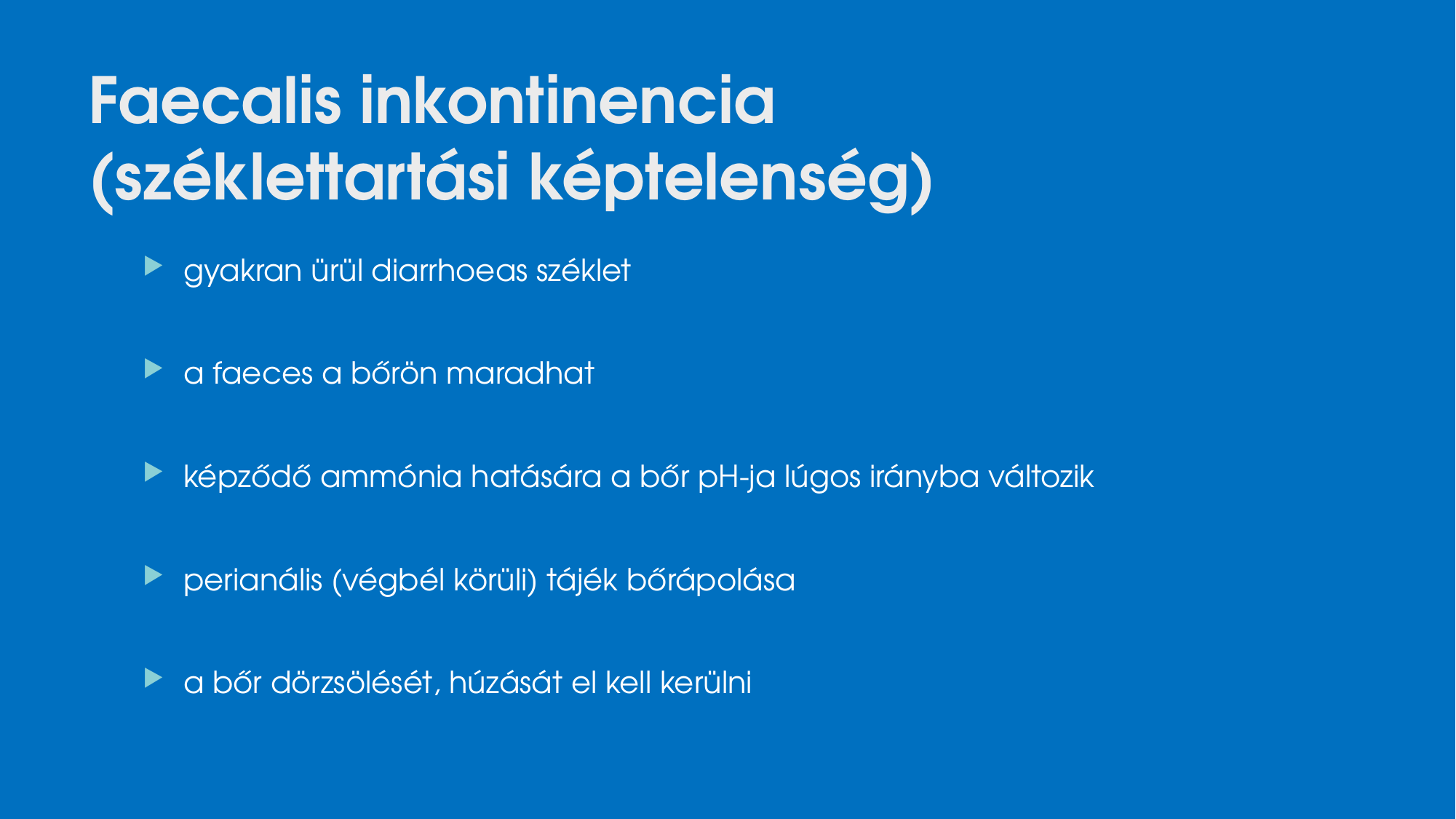

# Faecalis inkontinencia (széklettartási képtelenség)
gyakran ürül diarrhoeas széklet

a faeces a bőrön maradhat

képződő ammónia hatására a bőr pH-ja lúgos irányba változik

perianális (végbél körüli) tájék bőrápolása

a bőr dörzsölését, húzását el kell kerülni